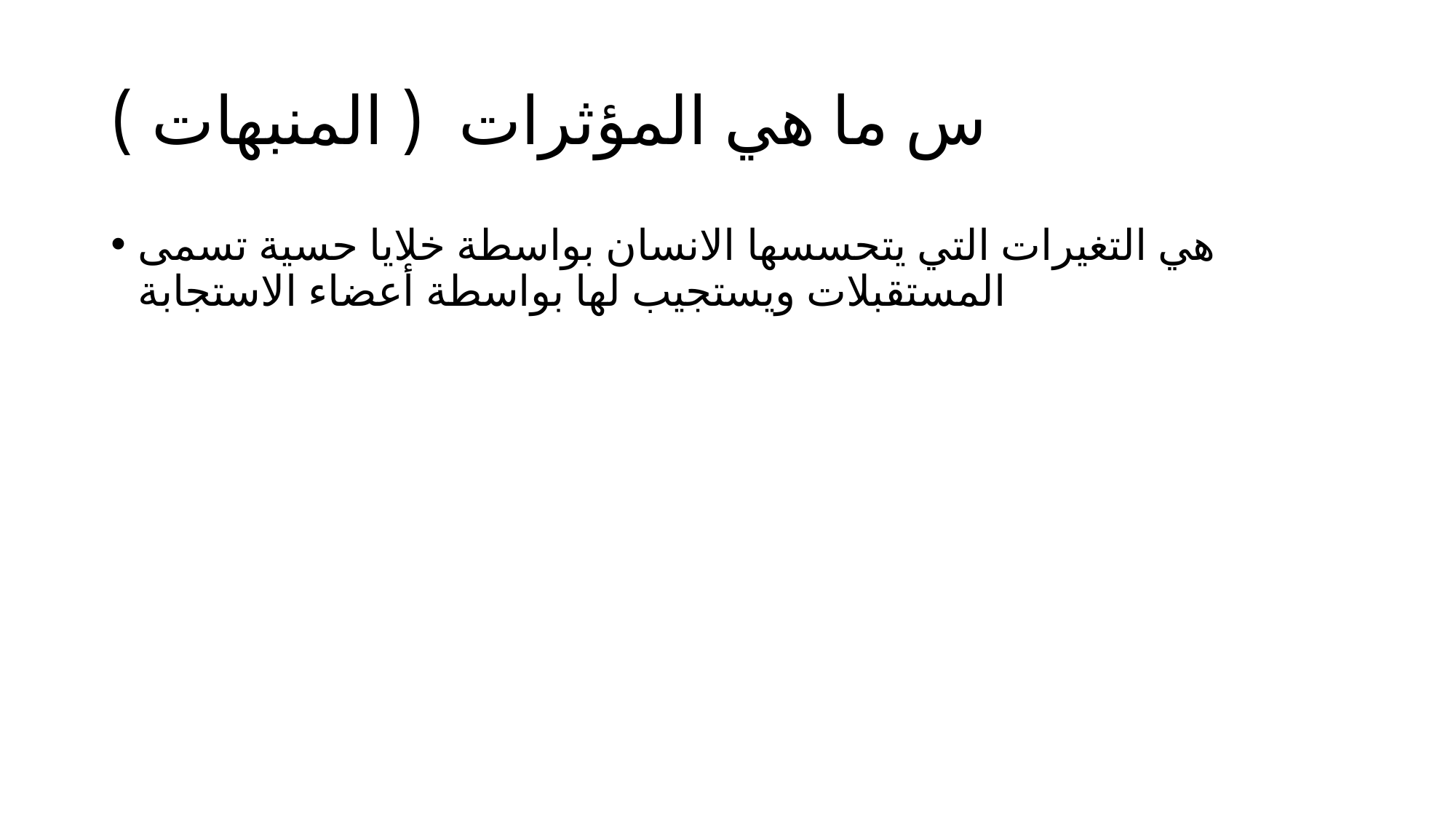

# س ما هي المؤثرات  ( المنبهات )
هي التغيرات التي يتحسسها الانسان بواسطة خلايا حسية تسمى المستقبلات ويستجيب لها بواسطة أعضاء الاستجابة